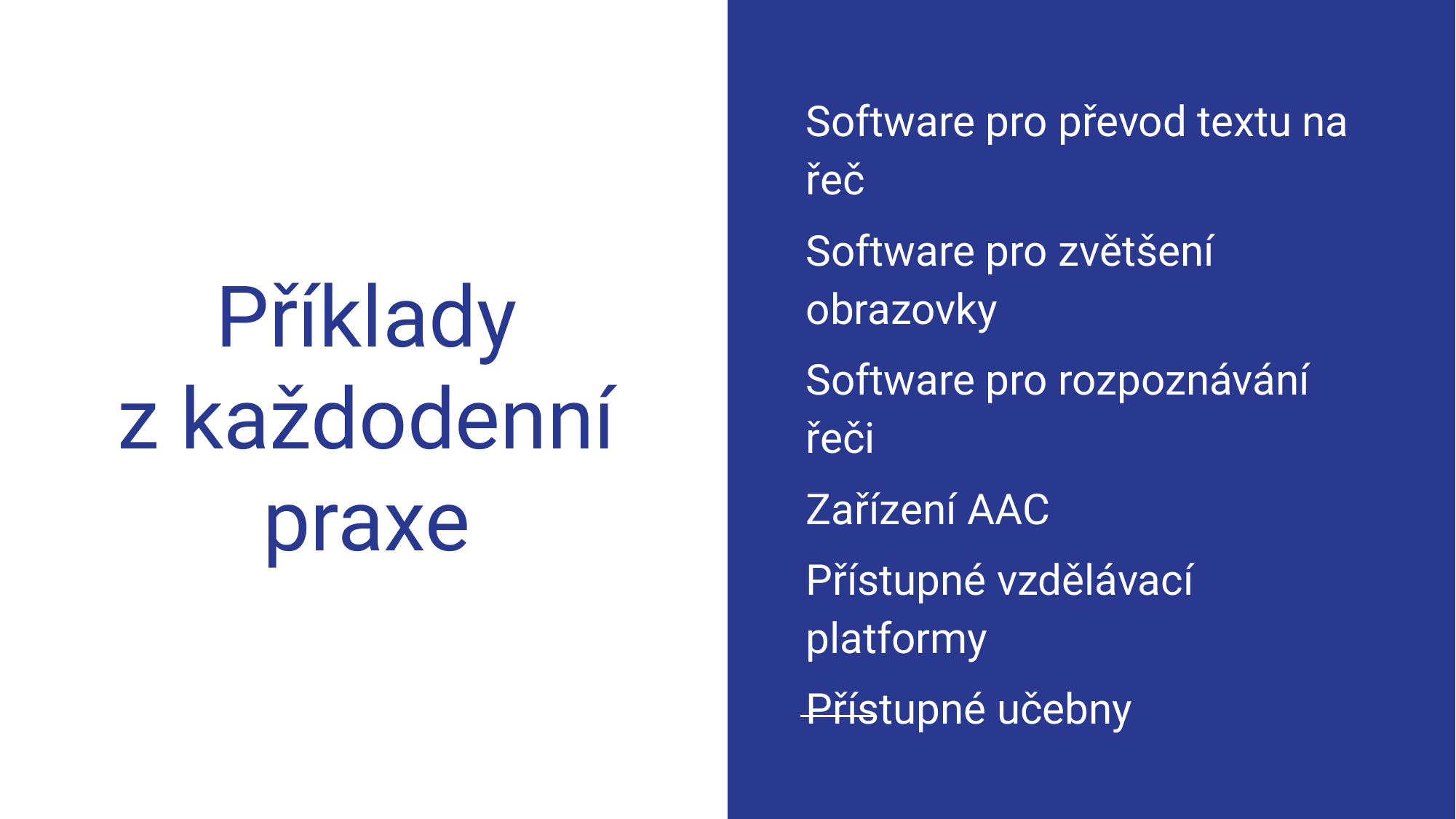

Software pro převod textu na řeč
Software pro zvětšení obrazovky
Software pro rozpoznávání řeči
Zařízení AAC
Přístupné vzdělávací platformy
Přístupné učebny
# Příklady z každodenní praxe